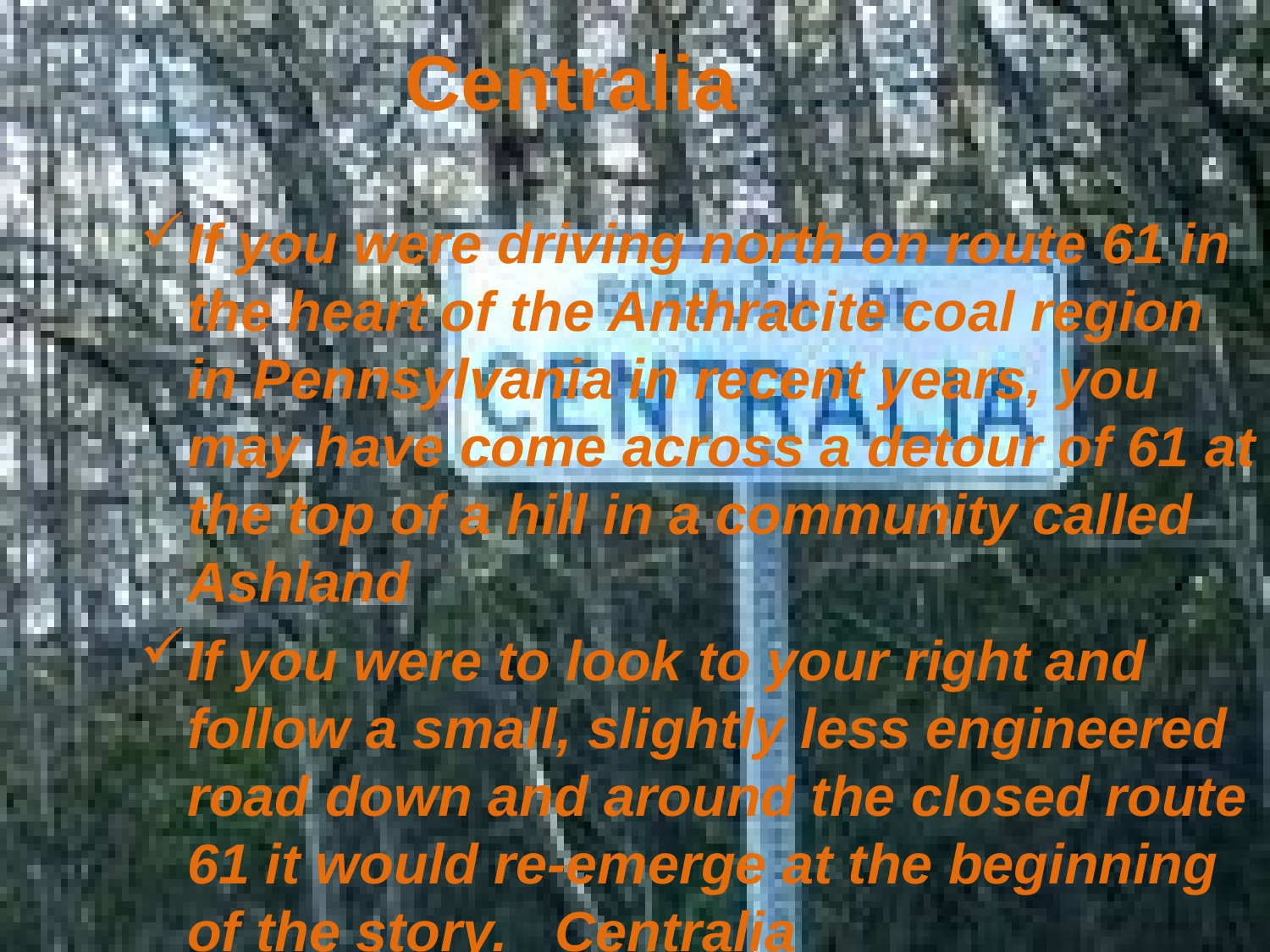

# Centralia
If you were driving north on route 61 in the heart of the Anthracite coal region in Pennsylvania in recent years, you may have come across a detour of 61 at the top of a hill in a community called Ashland
If you were to look to your right and follow a small, slightly less engineered road down and around the closed route 61 it would re-emerge at the beginning of the story.   Centralia